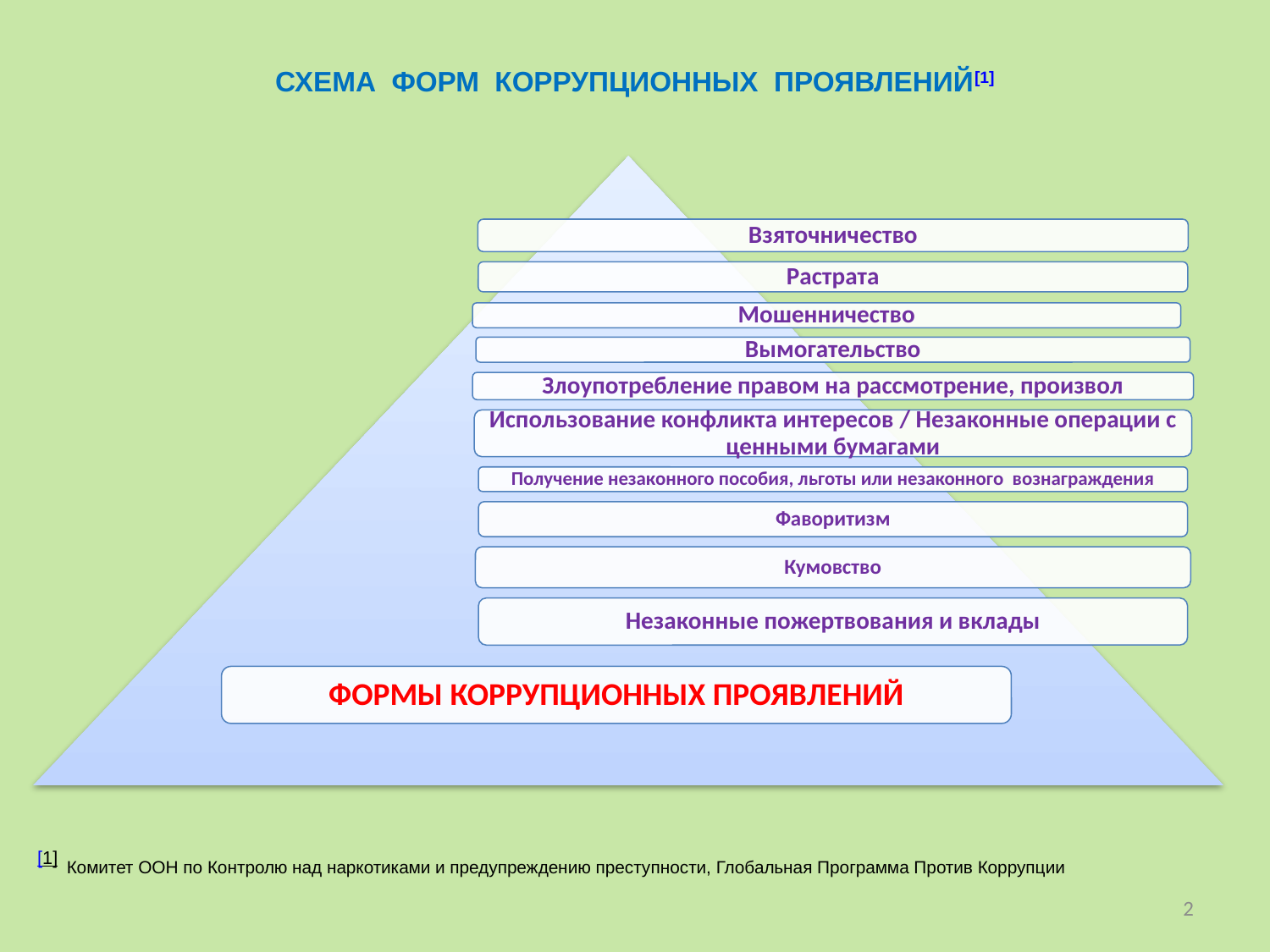

СХЕМА  ФОРМ  КОРРУПЦИОННЫХ  ПРОЯВЛЕНИЙ[1]

Взяточничество
Растрата
Мошенничество
Вымогательство
Злоупотребление правом на рассмотрение, произвол
Использование конфликта интересов / Незаконные операции с ценными бумагами
Получение незаконного пособия, льготы или незаконного  вознаграждения
Фаворитизм
Кумовство
Незаконные пожертвования и вклады
ФОРМЫ КОРРУПЦИОННЫХ ПРОЯВЛЕНИЙ
[1] Комитет ООН по Контролю над наркотиками и предупреждению преступности, Глобальная Программа Против Коррупции
2